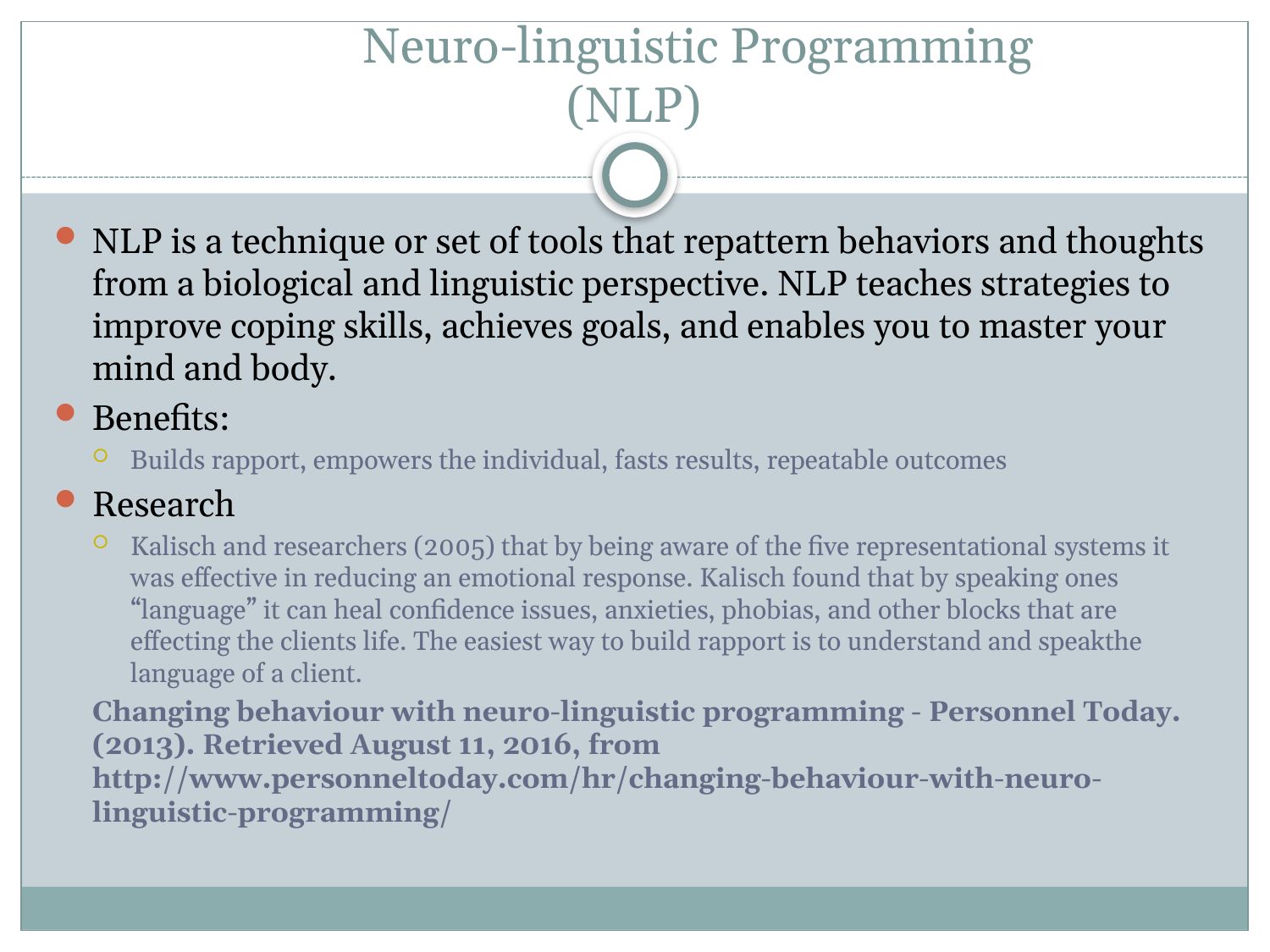

# Neuro-linguistic Programming (NLP)
NLP is a technique or set of tools that repattern behaviors and thoughts from a biological and linguistic perspective. NLP teaches strategies to improve coping skills, achieves goals, and enables you to master your mind and body.
Benefits:
Builds rapport, empowers the individual, fasts results, repeatable outcomes
Research
Kalisch and researchers (2005) that by being aware of the five representational systems it was effective in reducing an emotional response. Kalisch found that by speaking ones “language” it can heal confidence issues, anxieties, phobias, and other blocks that are effecting the clients life. The easiest way to build rapport is to understand and speakthe language of a client.
Changing behaviour with neuro-linguistic programming - Personnel Today. (2013). Retrieved August 11, 2016, from http://www.personneltoday.com/hr/changing-behaviour-with-neuro-linguistic-programming/